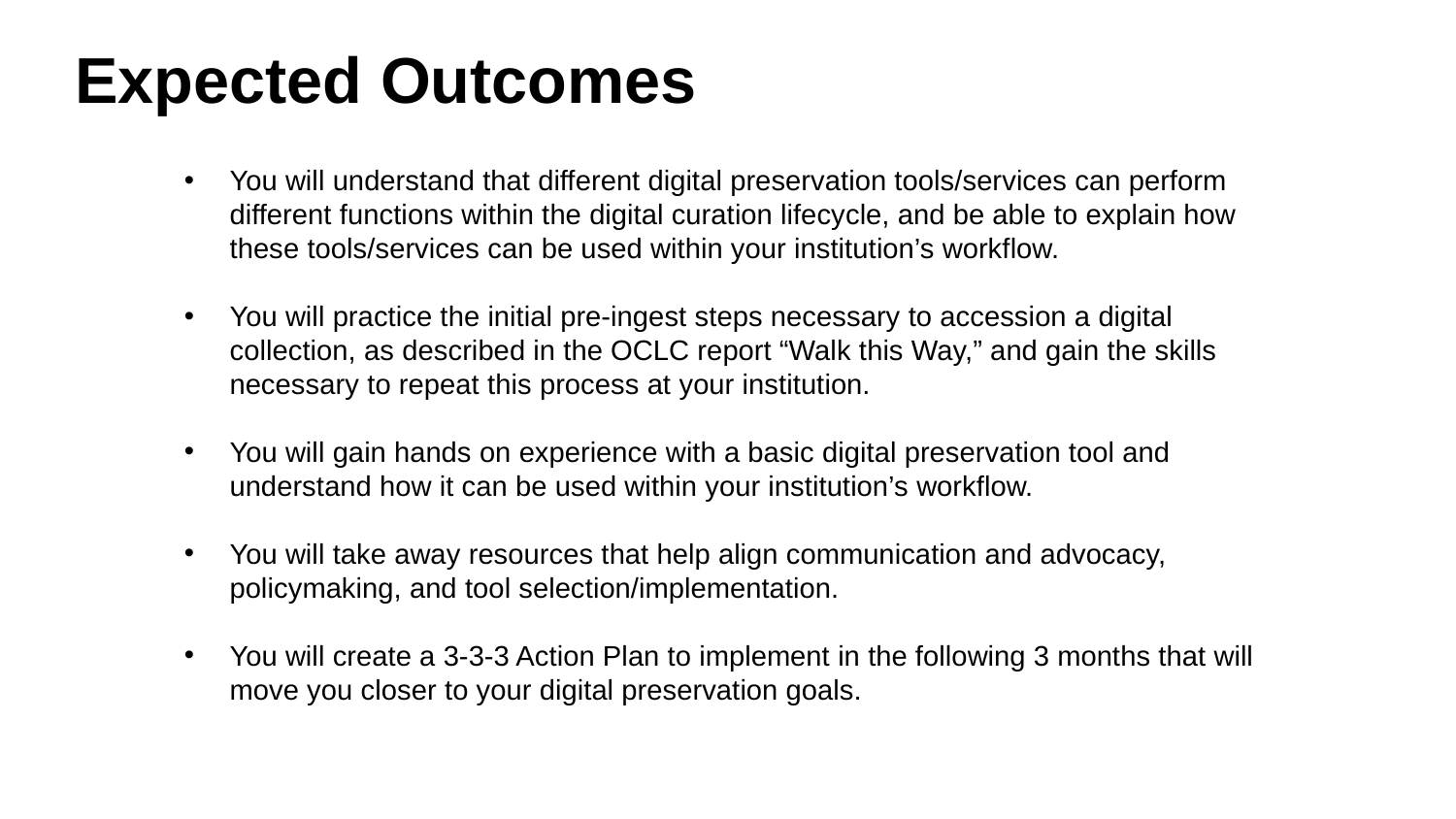

# Expected Outcomes
You will understand that different digital preservation tools/services can perform different functions within the digital curation lifecycle, and be able to explain how these tools/services can be used within your institution’s workflow.

You will practice the initial pre-ingest steps necessary to accession a digital collection, as described in the OCLC report “Walk this Way,” and gain the skills necessary to repeat this process at your institution.

You will gain hands on experience with a basic digital preservation tool and understand how it can be used within your institution’s workflow.

You will take away resources that help align communication and advocacy, policymaking, and tool selection/implementation.

You will create a 3-3-3 Action Plan to implement in the following 3 months that will move you closer to your digital preservation goals.